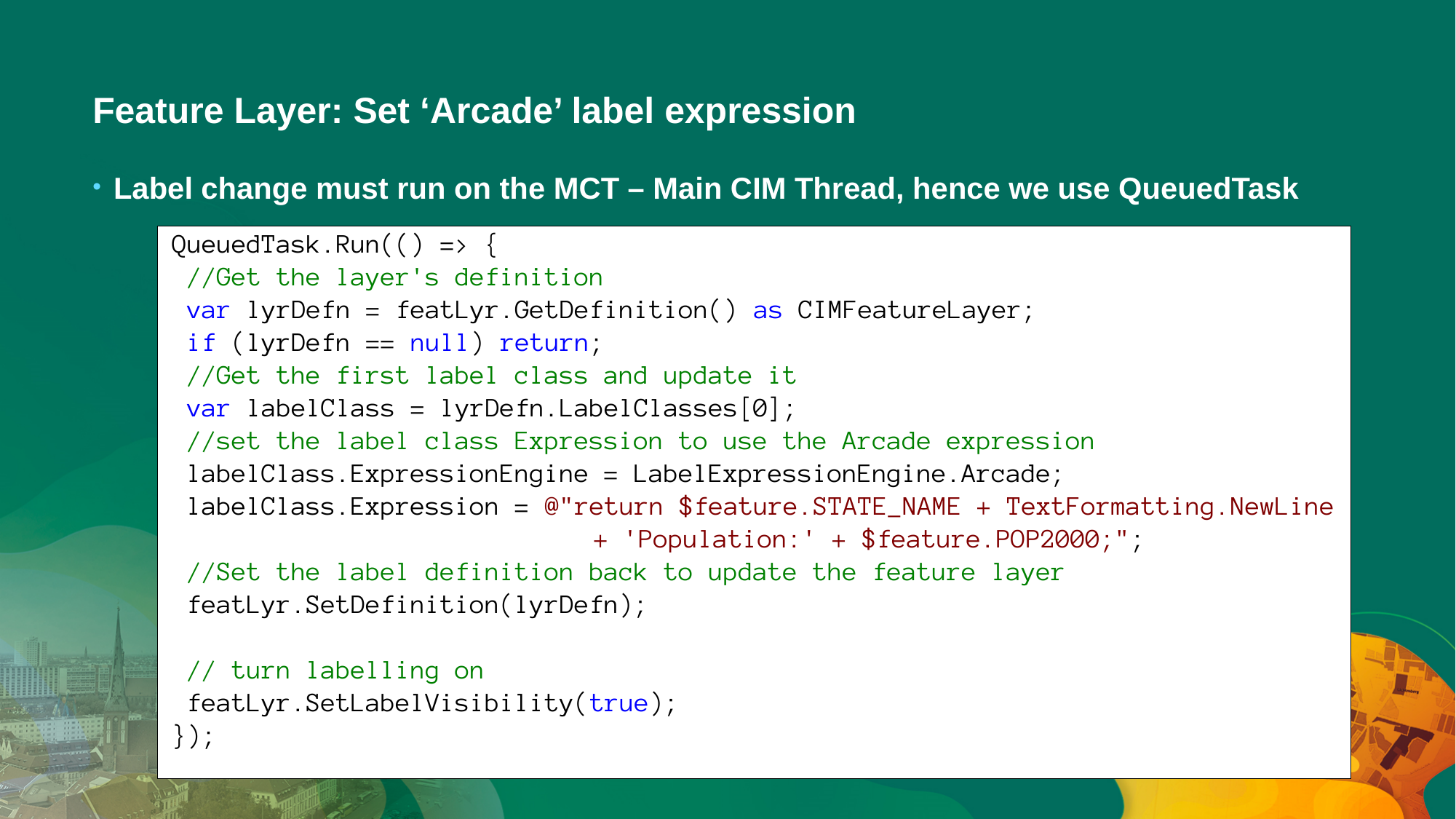

# Feature Layer: Set ‘Arcade’ label expression
Label change must run on the MCT – Main CIM Thread, hence we use QueuedTask
 QueuedTask.Run(() => {
  //Get the layer's definition
  var lyrDefn = featLyr.GetDefinition() as CIMFeatureLayer;
  if (lyrDefn == null) return;
  //Get the first label class and update it
  var labelClass = lyrDefn.LabelClasses[0];
  //set the label class Expression to use the Arcade expression
  labelClass.ExpressionEngine = LabelExpressionEngine.Arcade;
  labelClass.Expression = @"return $feature.STATE_NAME + TextFormatting.NewLine
				+ 'Population:' + $feature.POP2000;";
  //Set the label definition back to update the feature layer
  featLyr.SetDefinition(lyrDefn);

  // turn labelling on
  featLyr.SetLabelVisibility(true);
 });